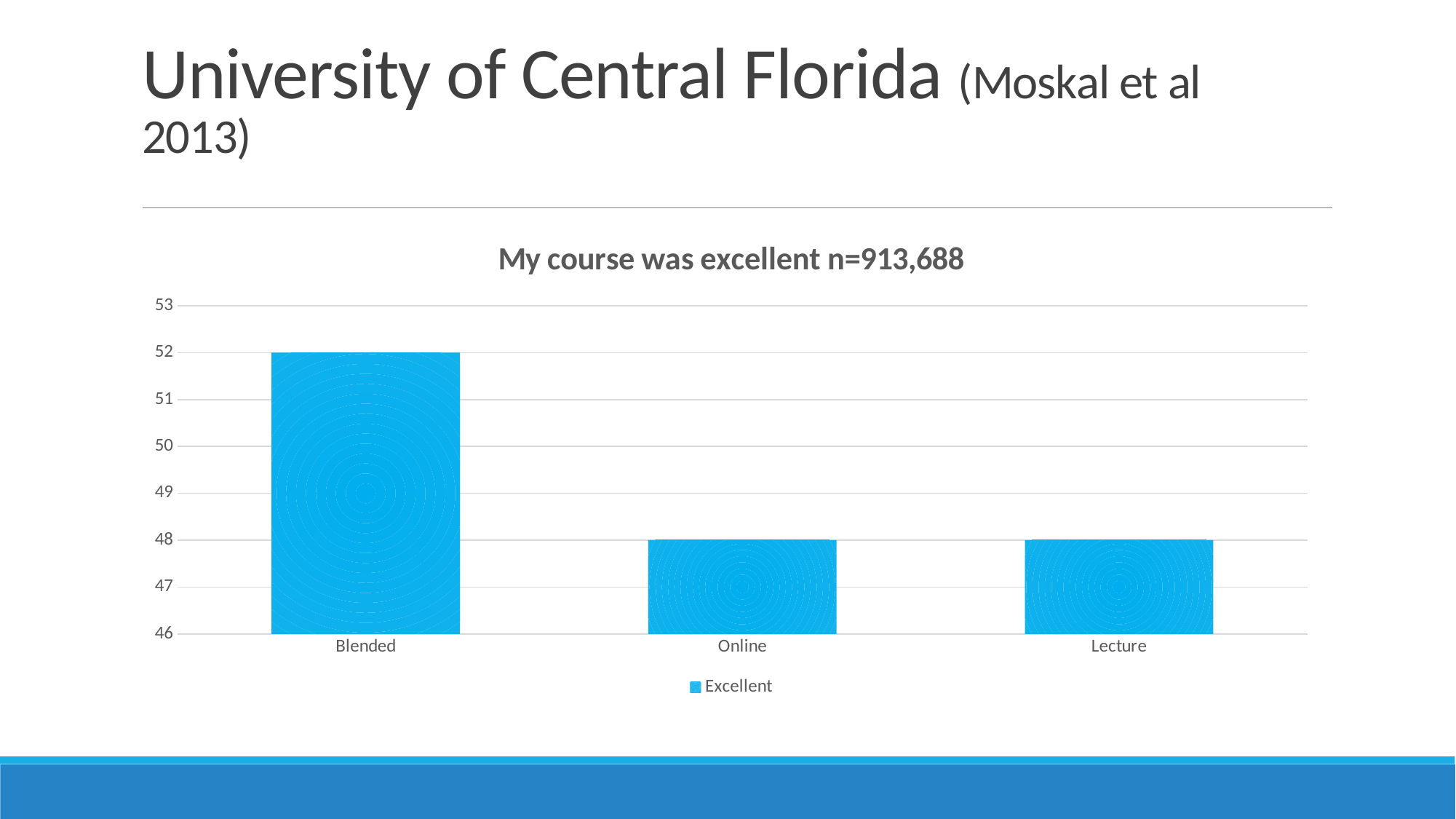

# University of Central Florida (Moskal et al 2013)

### Chart: My course was excellent n=913,688

| Category | Excellent |
|---|---|
| Blended | 52.0 |
| Online | 48.0 |
| Lecture | 48.0 |